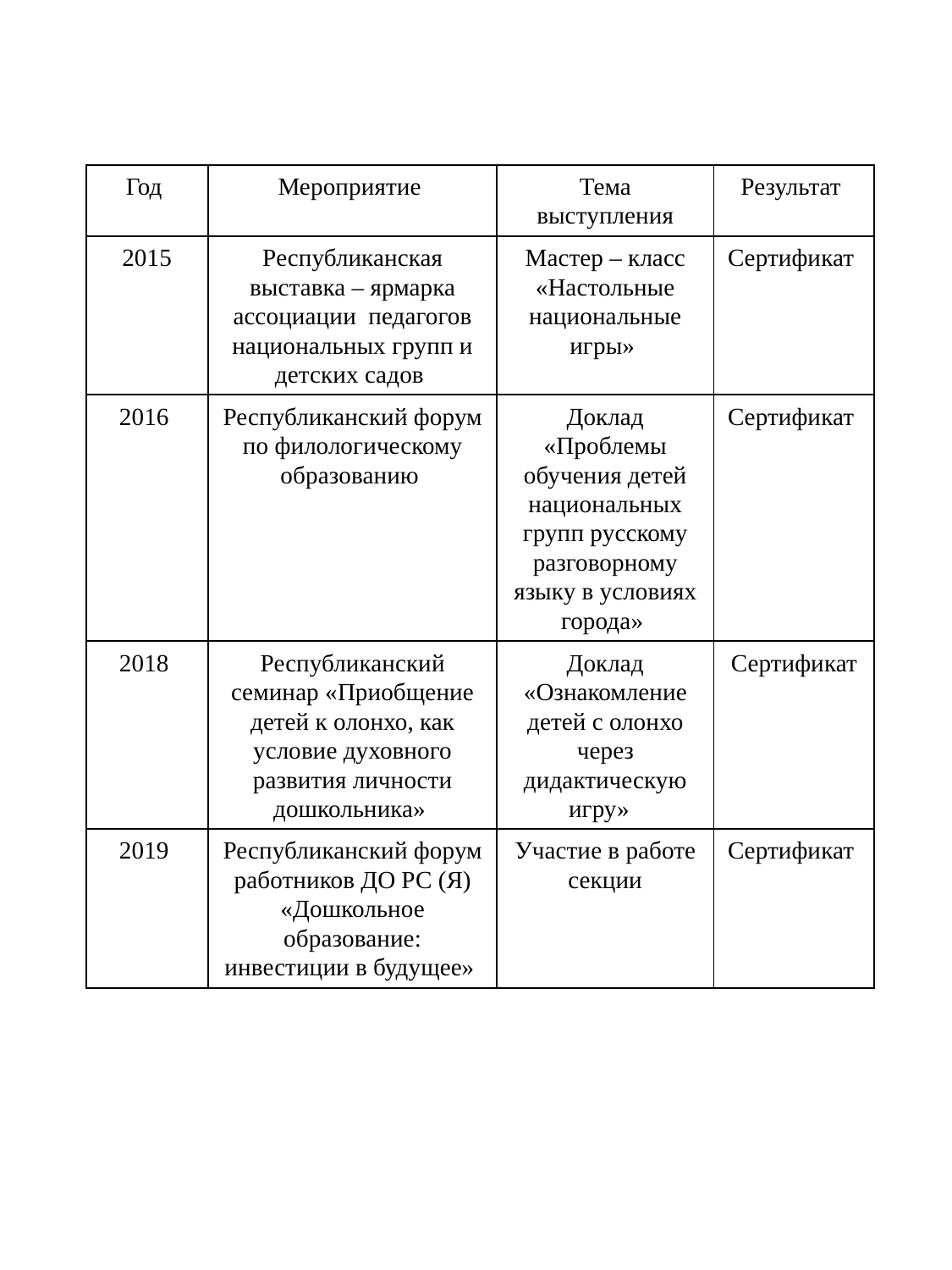

| Год | Мероприятие | Тема выступления | Результат |
| --- | --- | --- | --- |
| 2015 | Республиканская выставка – ярмарка ассоциации педагогов национальных групп и детских садов | Мастер – класс «Настольные национальные игры» | Сертификат |
| 2016 | Республиканский форум по филологическому образованию | Доклад «Проблемы обучения детей национальных групп русскому разговорному языку в условиях города» | Сертификат |
| 2018 | Республиканский семинар «Приобщение детей к олонхо, как условие духовного развития личности дошкольника» | Доклад «Ознакомление детей с олонхо через дидактическую игру» | Сертификат |
| 2019 | Республиканский форум работников ДО РС (Я) «Дошкольное образование: инвестиции в будущее» | Участие в работе секции | Сертификат |